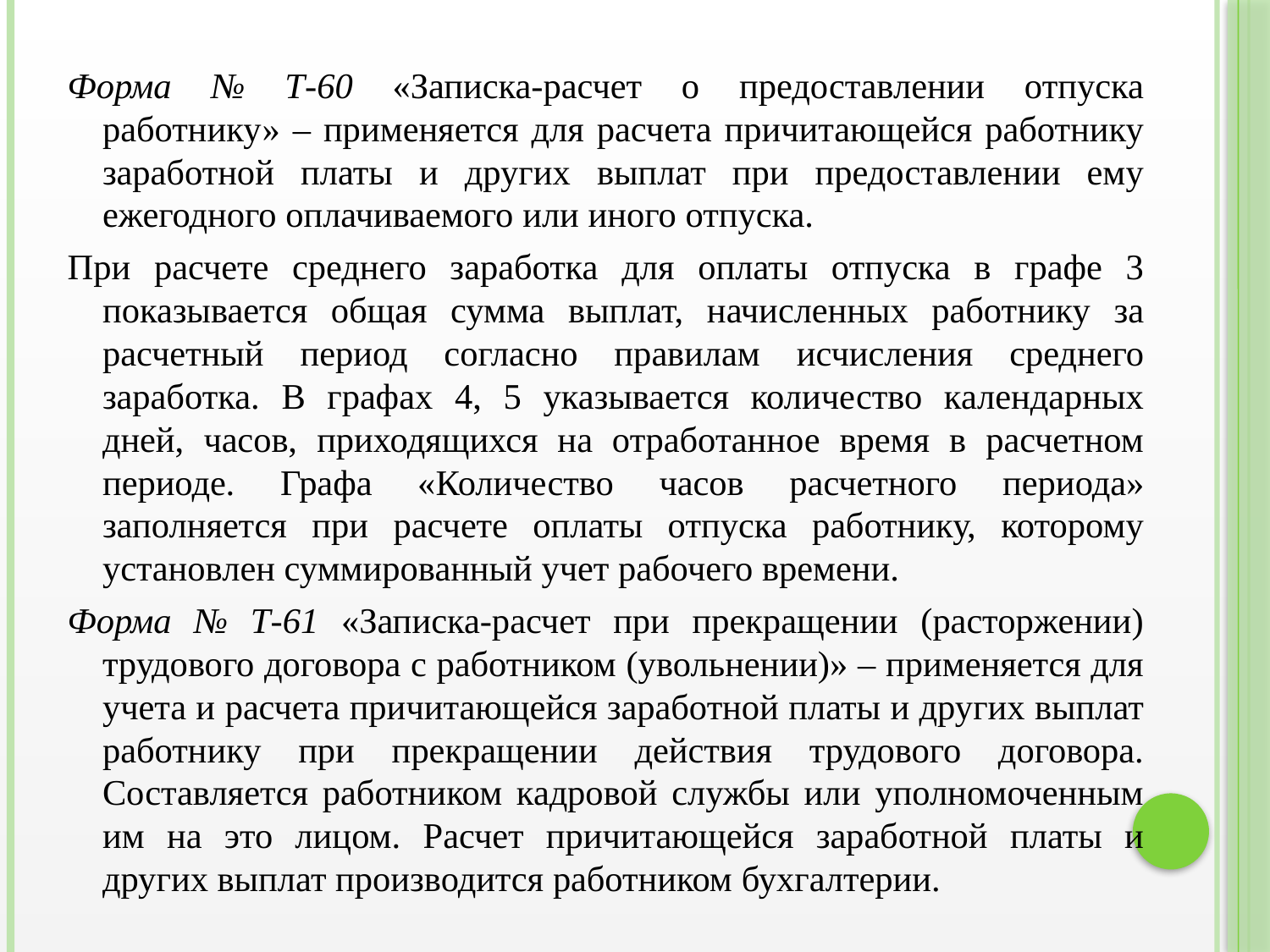

Форма № Т-60 «Записка-расчет о предоставлении отпуска работнику» – применяется для расчета причитающейся работнику заработной платы и других выплат при предоставлении ему ежегодного оплачиваемого или иного отпуска.
При расчете среднего заработка для оплаты отпуска в графе 3 показывается общая сумма выплат, начисленных работнику за расчетный период согласно правилам исчисления среднего заработка. В графах 4, 5 указывается количество календарных дней, часов, приходящихся на отработанное время в расчетном периоде. Графа «Количество часов расчетного периода» заполняется при расчете оплаты отпуска работнику, которому установлен суммированный учет рабочего времени.
Форма № Т-61 «Записка-расчет при прекращении (расторжении) трудового договора с работником (увольнении)» – применяется для учета и расчета причитающейся заработной платы и других выплат работнику при прекращении действия трудового договора. Составляется работником кадровой службы или уполномоченным им на это лицом. Расчет причитающейся заработной платы и других выплат производится работником бухгалтерии.